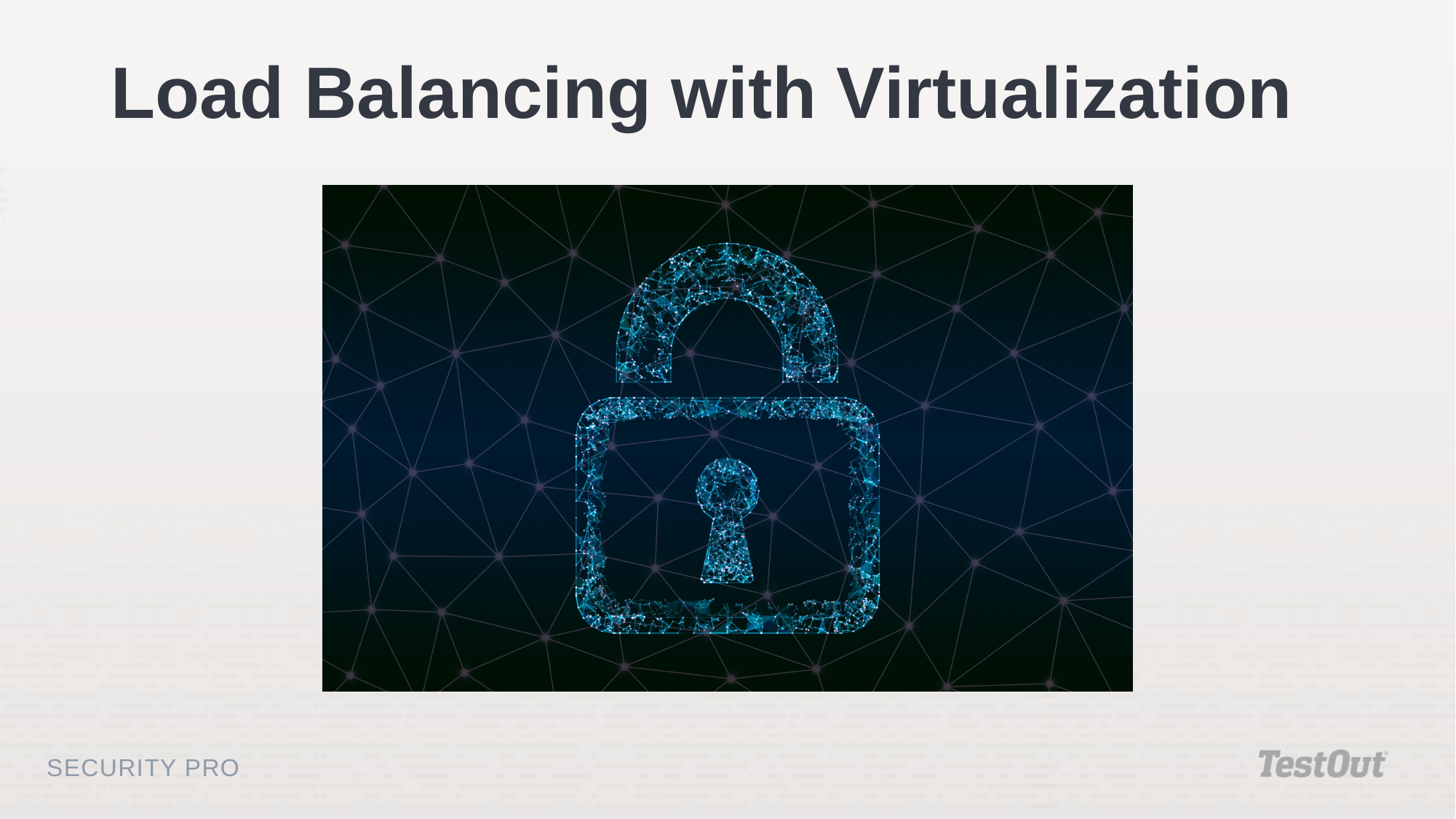

# Load Balancing with Virtualization
Security Pro